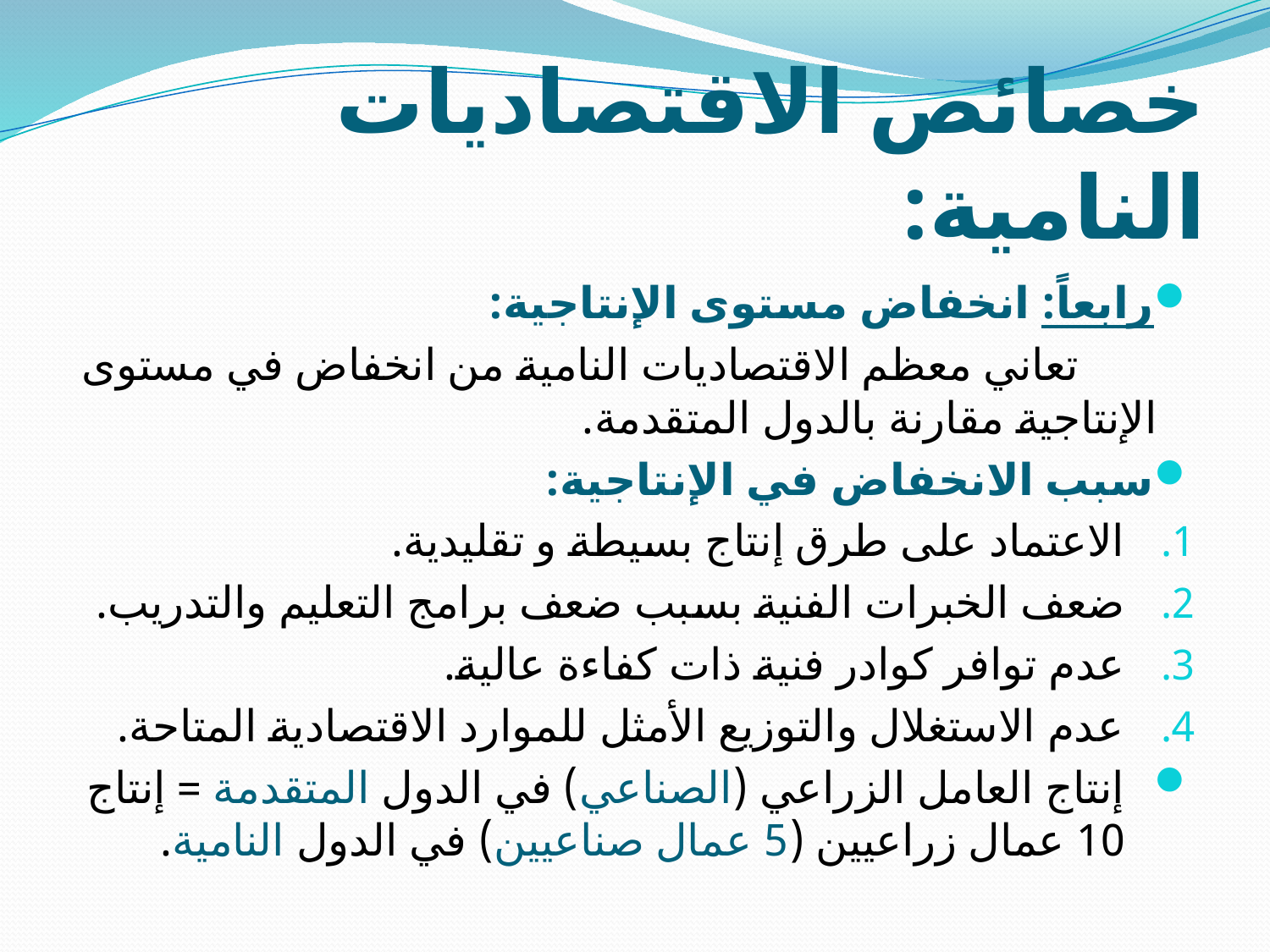

# خصائص الاقتصاديات النامية:
رابعاً: انخفاض مستوى الإنتاجية:
          تعاني معظم الاقتصاديات النامية من انخفاض في مستوى الإنتاجية مقارنة بالدول المتقدمة.
سبب الانخفاض في الإنتاجية:
الاعتماد على طرق إنتاج بسيطة و تقليدية.
ضعف الخبرات الفنية بسبب ضعف برامج التعليم والتدريب.
عدم توافر كوادر فنية ذات كفاءة عالية.
عدم الاستغلال والتوزيع الأمثل للموارد الاقتصادية المتاحة.
إنتاج العامل الزراعي (الصناعي) في الدول المتقدمة = إنتاج 10 عمال زراعيين (5 عمال صناعيين) في الدول النامية.